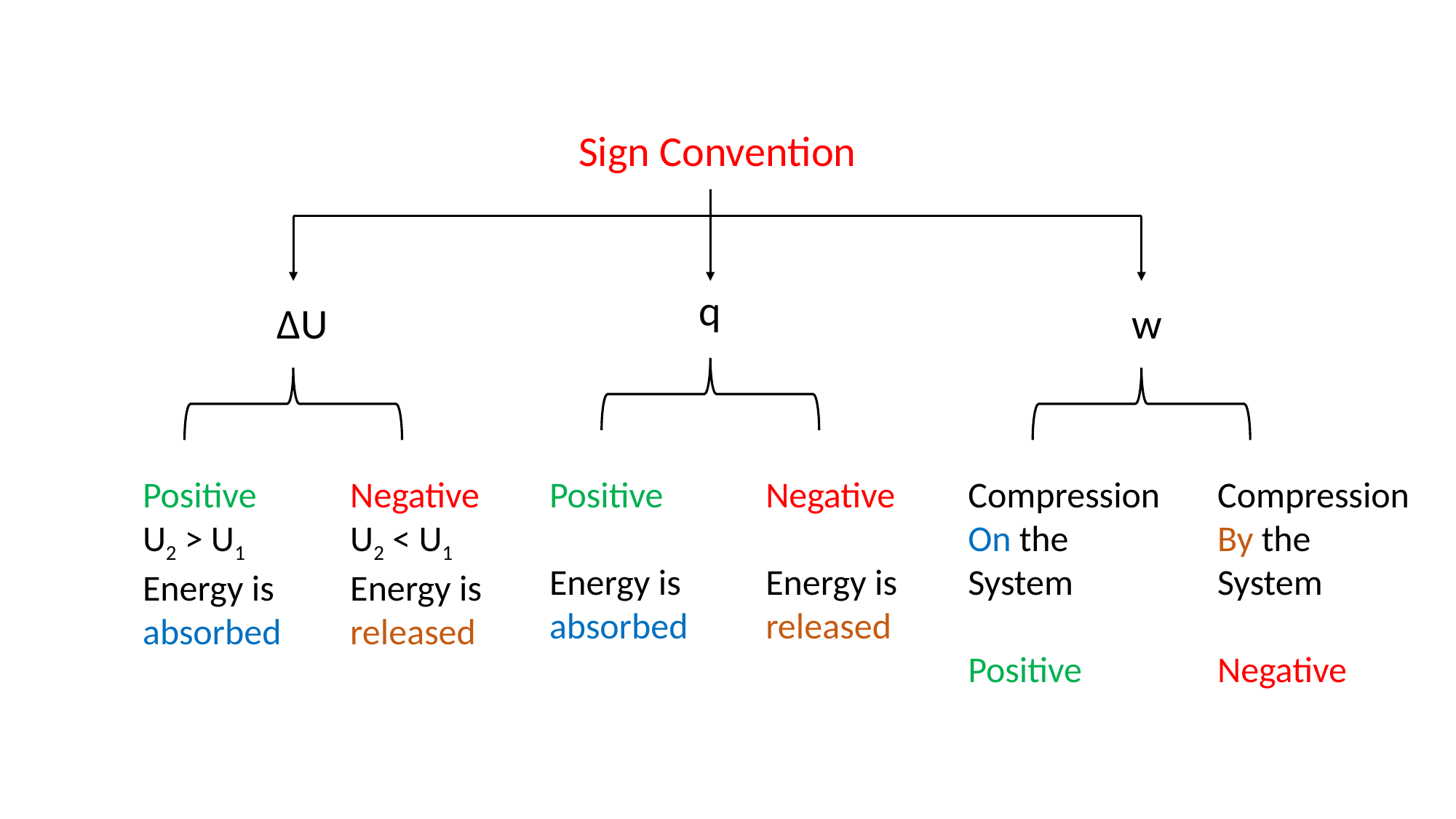

Sign Convention
q

∆U
w

Positive
U2 > U1
Energy is
absorbed
Negative
U2 < U1
Energy is
released
Positive

Energy is
absorbed
Negative

Energy is
released
Compression On the System

Positive

Compression By the System

Negative